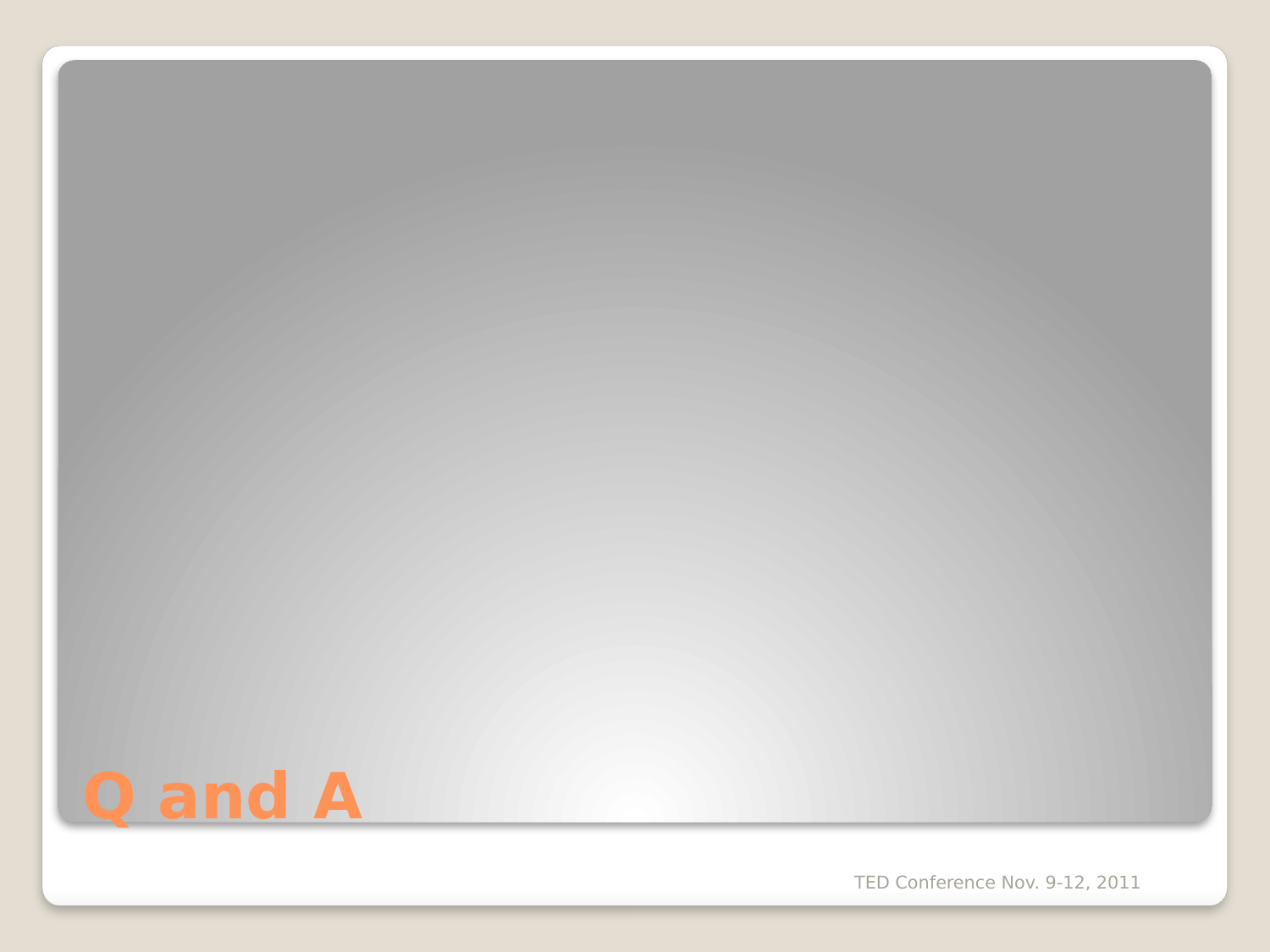

# Q and A
TED Conference Nov. 9-12, 2011